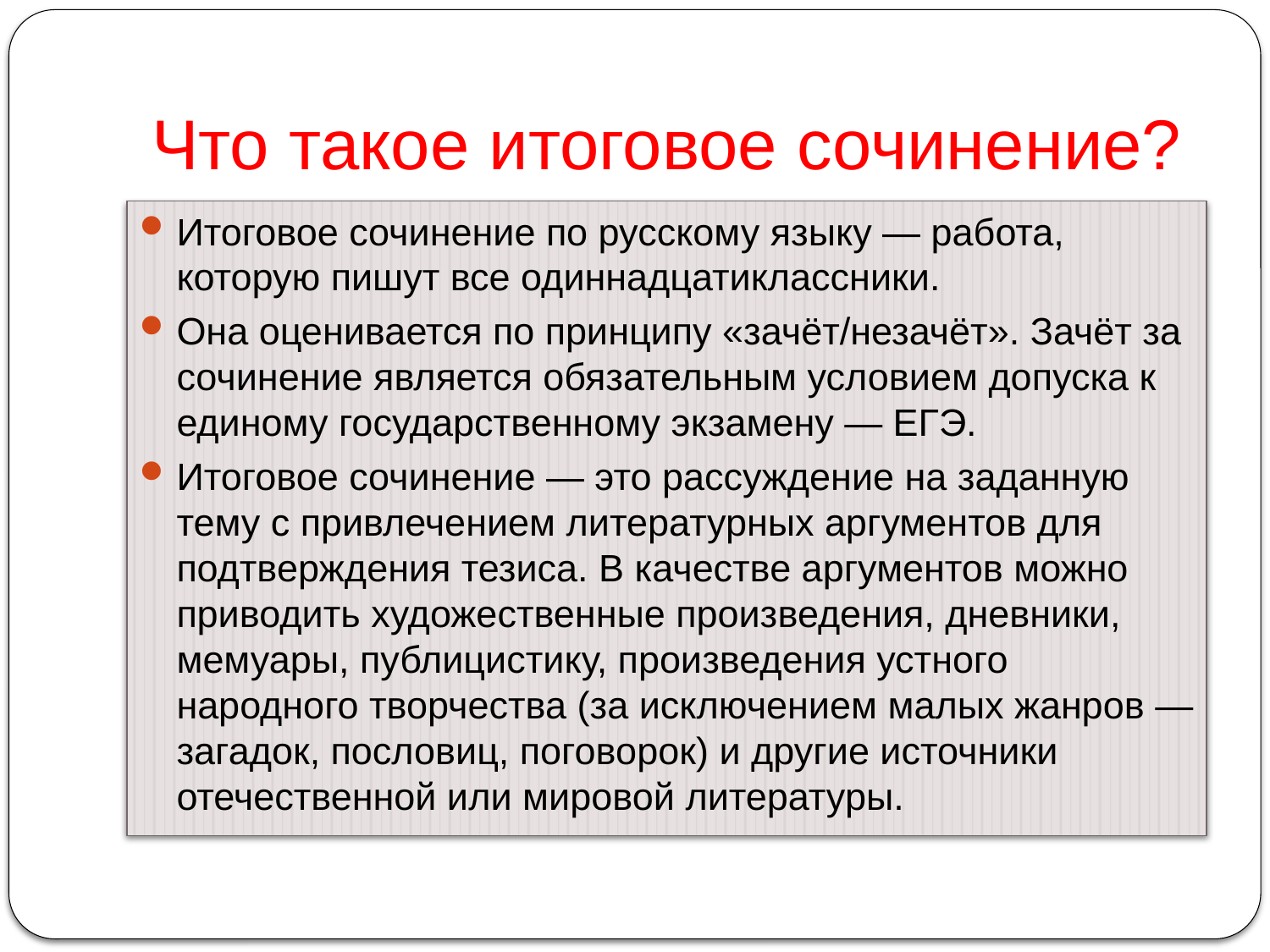

# Что такое итоговое сочинение?
Итоговое сочинение по русскому языку — работа, которую пишут все одиннадцатиклассники.
Она оценивается по принципу «зачёт/незачёт». Зачёт за сочинение является обязательным условием допуска к единому государственному экзамену — ЕГЭ.
Итоговое сочинение — это рассуждение на заданную тему с привлечением литературных аргументов для подтверждения тезиса. В качестве аргументов можно приводить художественные произведения, дневники, мемуары, публицистику, произведения устного народного творчества (за исключением малых жанров — загадок, пословиц, поговорок) и другие источники отечественной или мировой литературы.